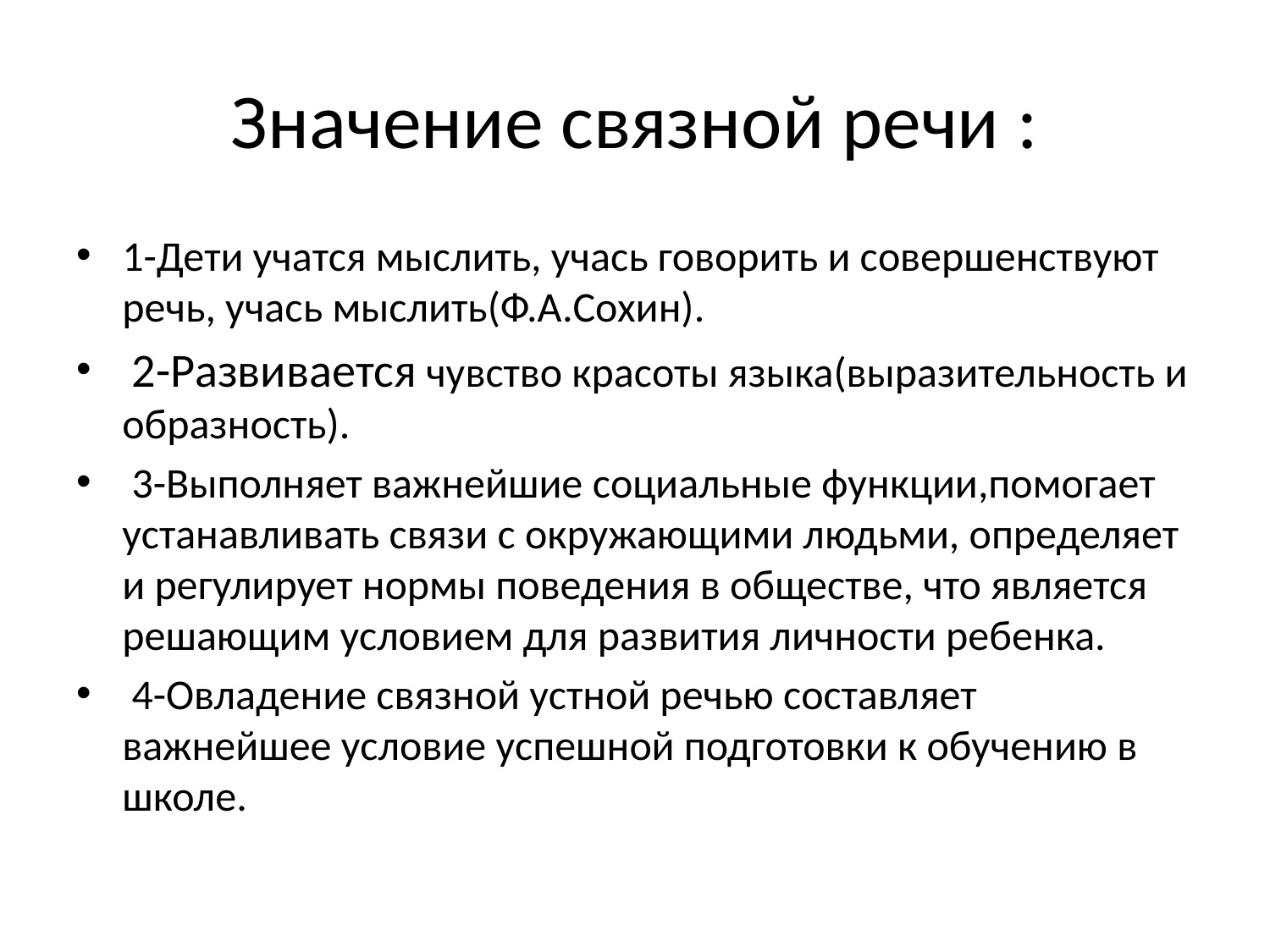

# Значение связной речи :
1-Дети учатся мыслить, учась говорить и совершенствуют речь, учась мыслить(Ф.А.Сохин).
 2-Развивается чувство красоты языка(выразительность и образность).
 3-Выполняет важнейшие социальные функции,помогает устанавливать связи с окружающими людьми, определяет и регулирует нормы поведения в обществе, что является решающим условием для развития личности ребенка.
 4-Овладение связной устной речью составляет важнейшее условие успешной подготовки к обучению в школе.